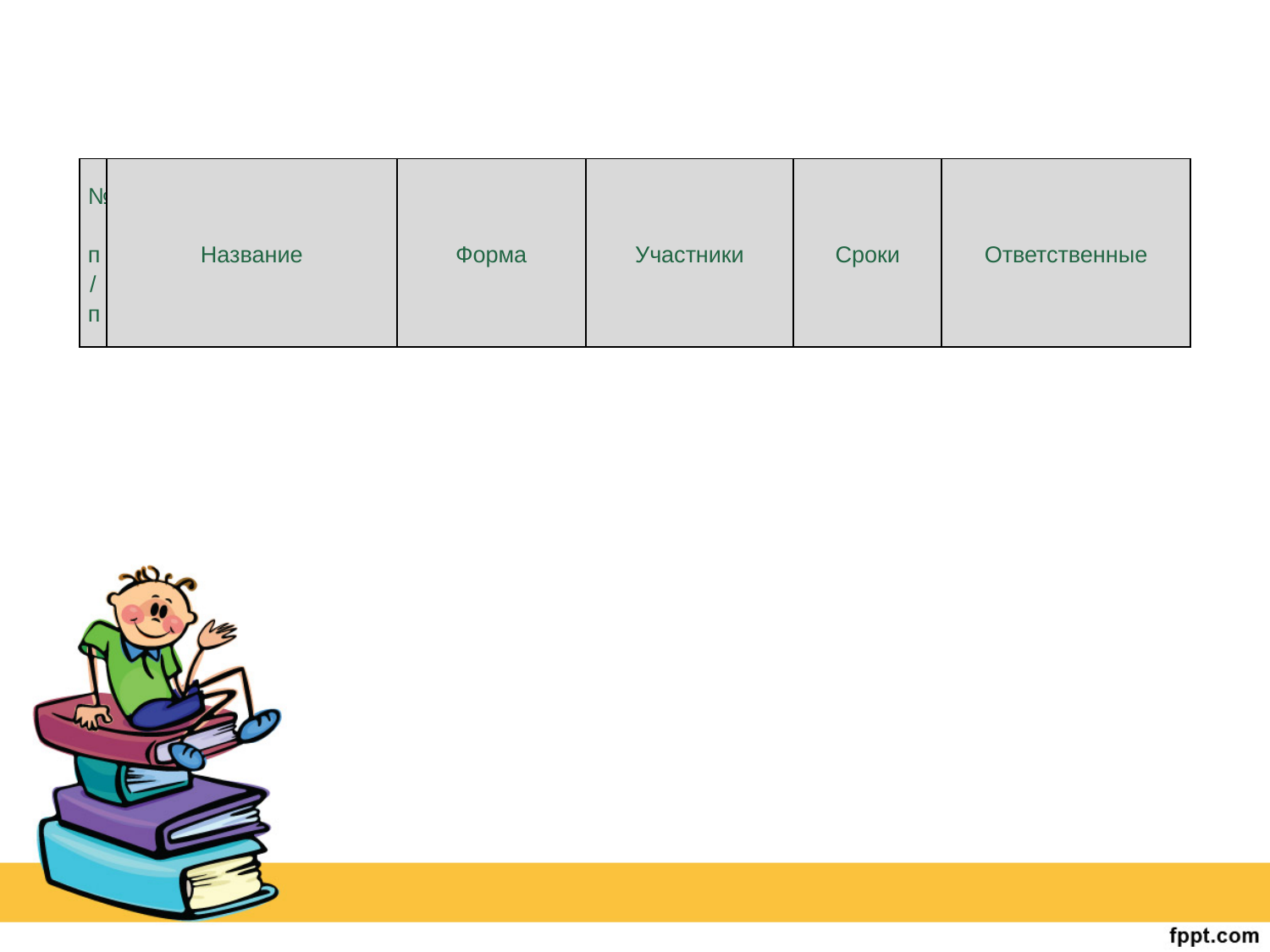

| № п/п | Название | Форма | Участники | Сроки | Ответственные |
| --- | --- | --- | --- | --- | --- |